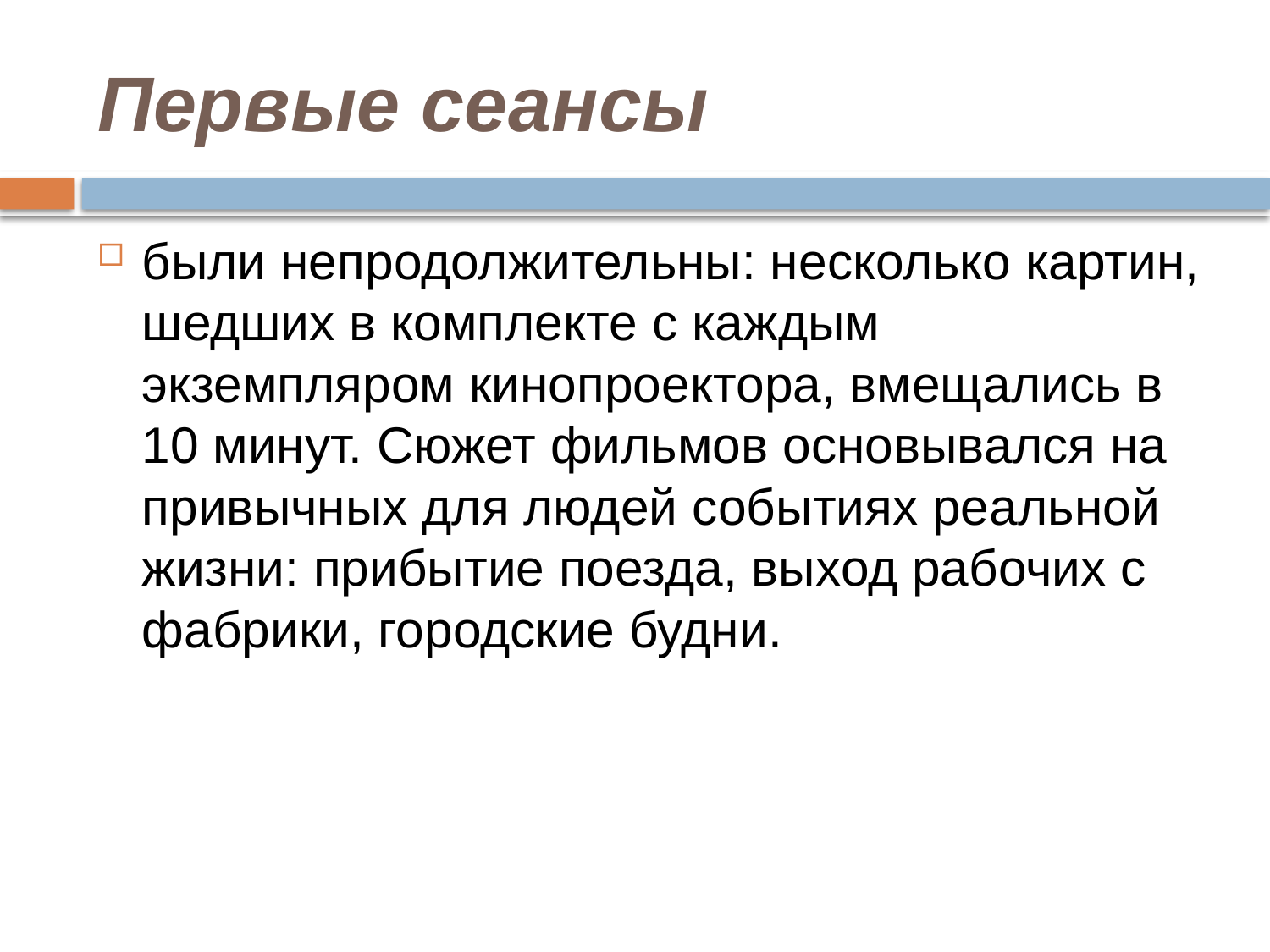

# Первые сеансы
были непродолжительны: несколько картин, шедших в комплекте с каждым экземпляром кинопроектора, вмещались в 10 минут. Сюжет фильмов основывался на привычных для людей событиях реальной жизни: прибытие поезда, выход рабочих с фабрики, городские будни.